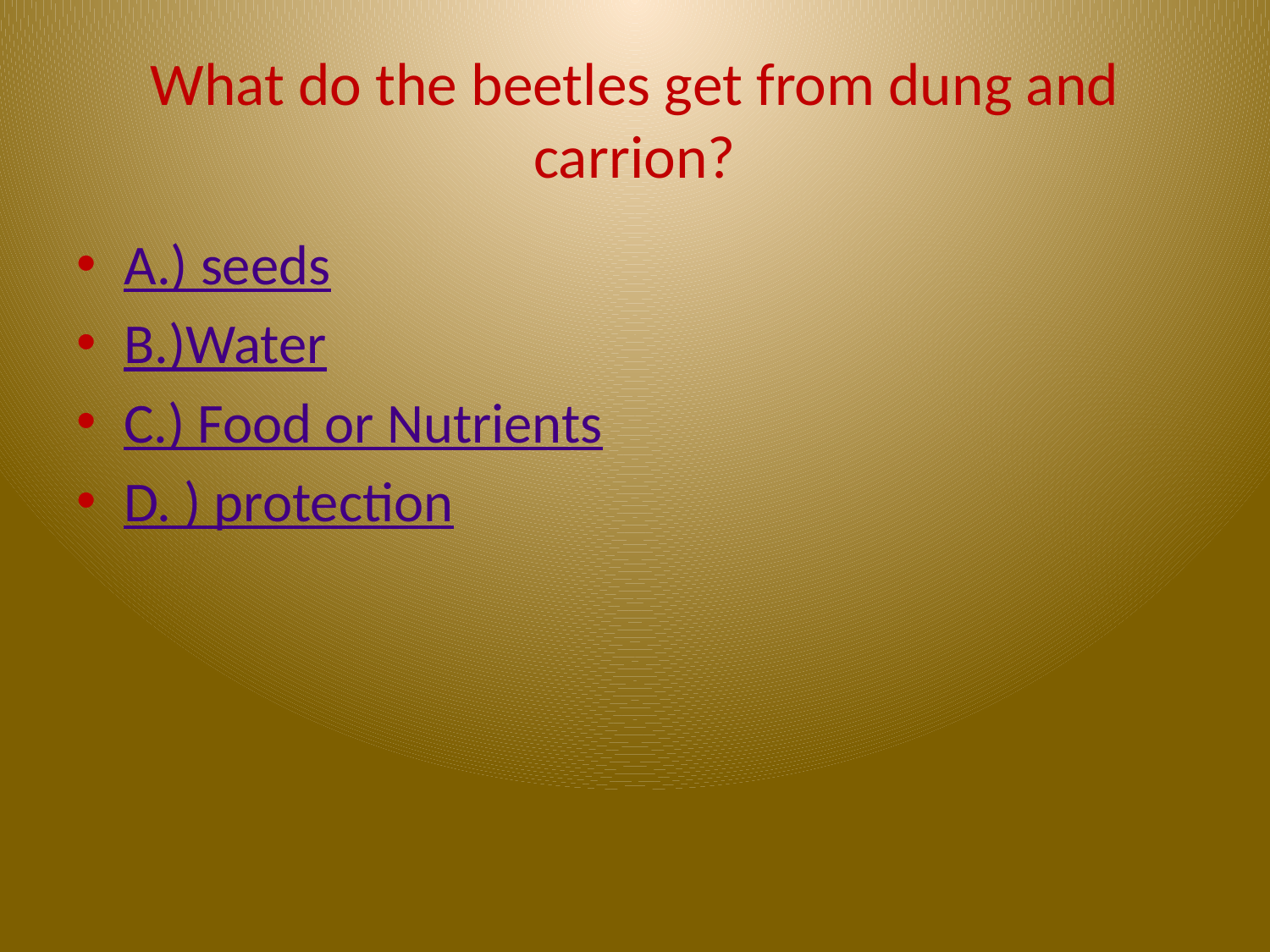

# What do the beetles get from dung and carrion?
A.) seeds
B.)Water
C.) Food or Nutrients
D. ) protection